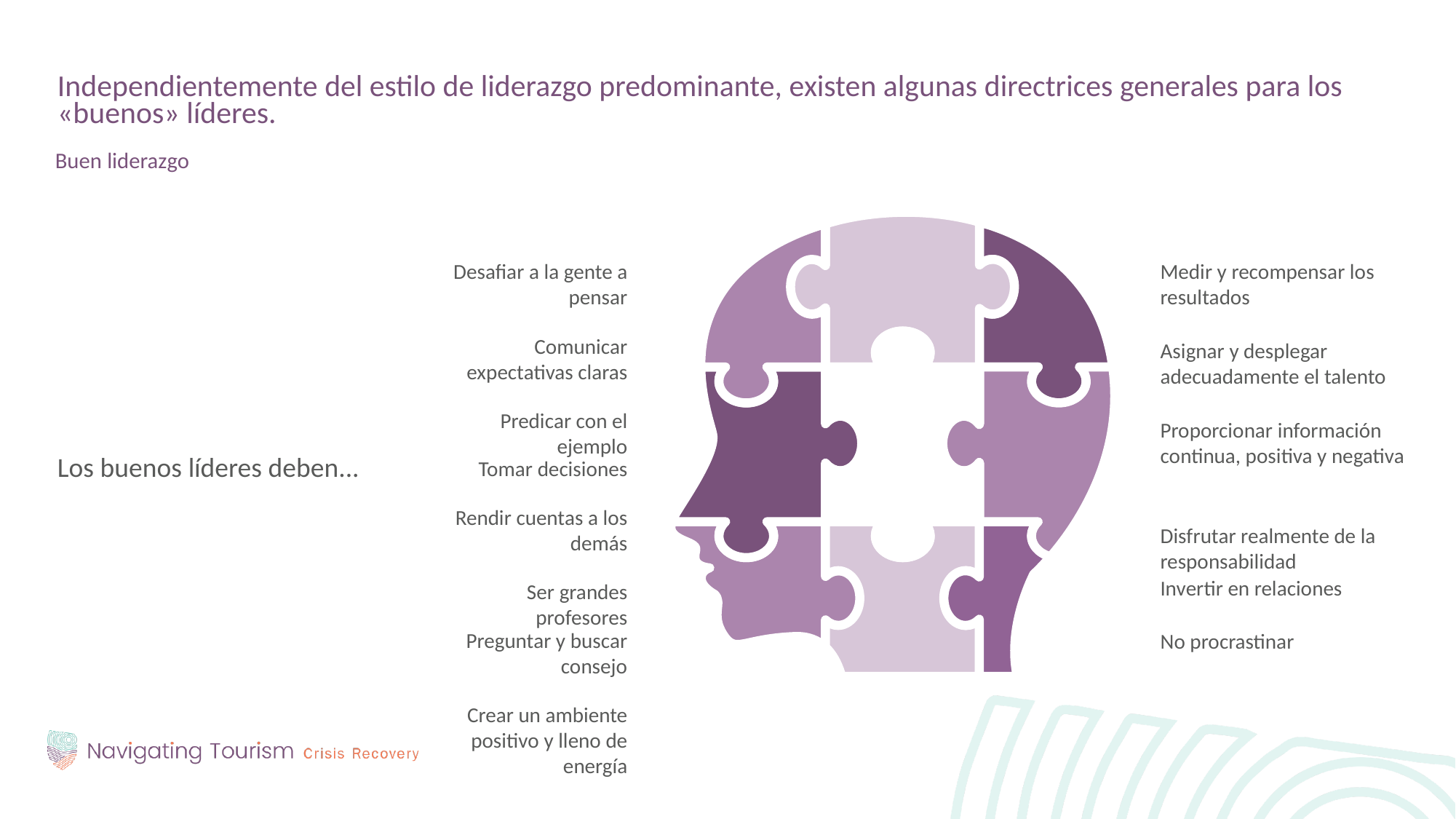

Independientemente del estilo de liderazgo predominante, existen algunas directrices generales para los «buenos» líderes.

Buen liderazgo
Los buenos líderes deben...

Desafiar a la gente a pensar
Medir y recompensar los resultados
Comunicar expectativas claras

Asignar y desplegar adecuadamente el talento

Predicar con el ejemplo
Proporcionar información continua, positiva y negativa
Tomar decisiones
Rendir cuentas a los demás
Disfrutar realmente de la responsabilidad

Invertir en relaciones
Ser grandes profesores
Preguntar y buscar consejo
No procrastinar
Crear un ambiente positivo y lleno de energía